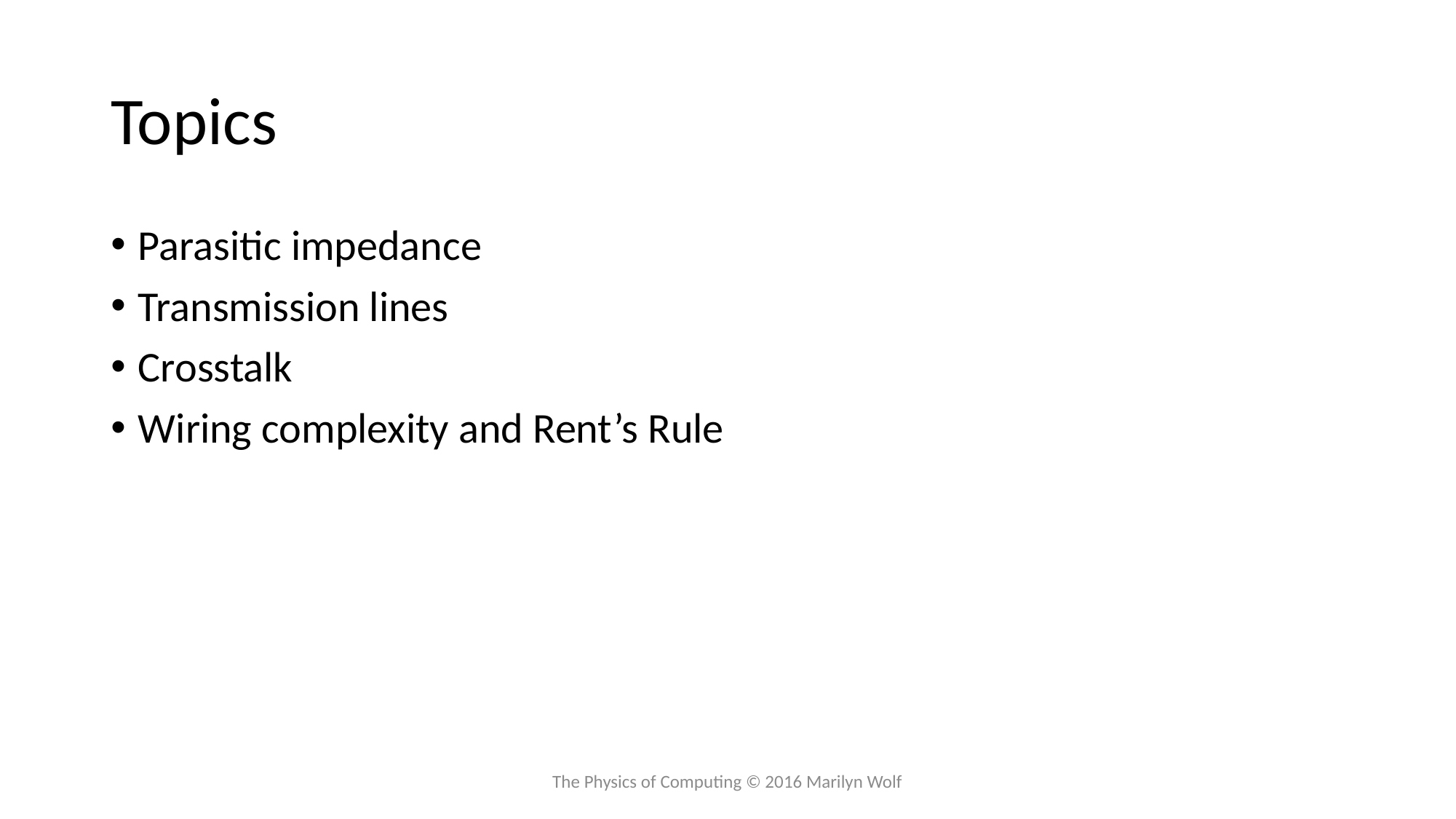

# Topics
Parasitic impedance
Transmission lines
Crosstalk
Wiring complexity and Rent’s Rule
The Physics of Computing © 2016 Marilyn Wolf